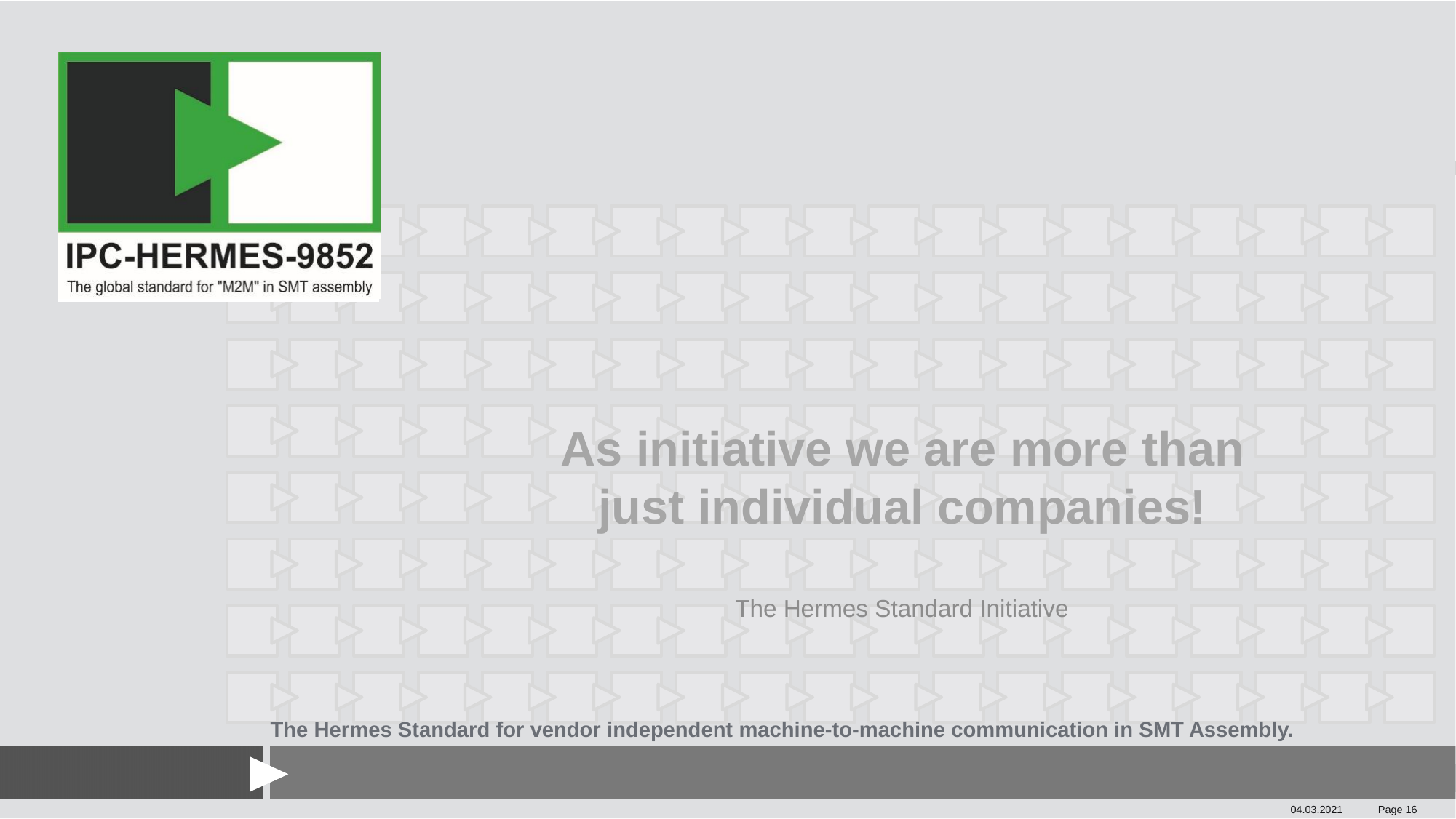

# As initiative we are more than just individual companies!
The Hermes Standard Initiative
04.03.2021
Page 16